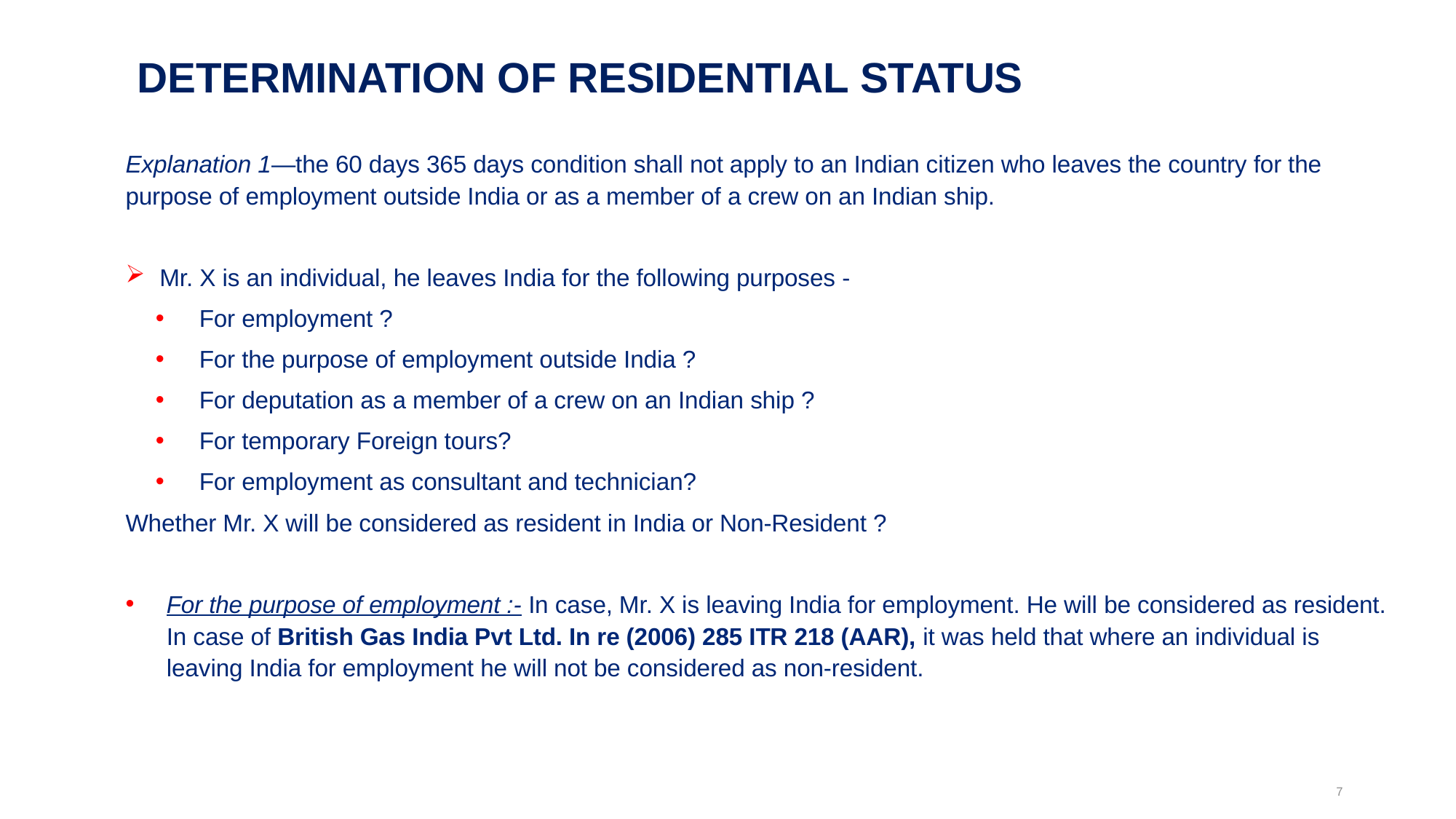

# DETERMINATION OF RESIDENTIAL STATUS
Explanation 1—the 60 days 365 days condition shall not apply to an Indian citizen who leaves the country for the purpose of employment outside India or as a member of a crew on an Indian ship.

Mr. X is an individual, he leaves India for the following purposes -
For employment ?
For the purpose of employment outside India ?
For deputation as a member of a crew on an Indian ship ?
For temporary Foreign tours?
For employment as consultant and technician?
Whether Mr. X will be considered as resident in India or Non-Resident ?

For the purpose of employment :- In case, Mr. X is leaving India for employment. He will be considered as resident. In case of British Gas India Pvt Ltd. In re (2006) 285 ITR 218 (AAR), it was held that where an individual is leaving India for employment he will not be considered as non-resident.
7